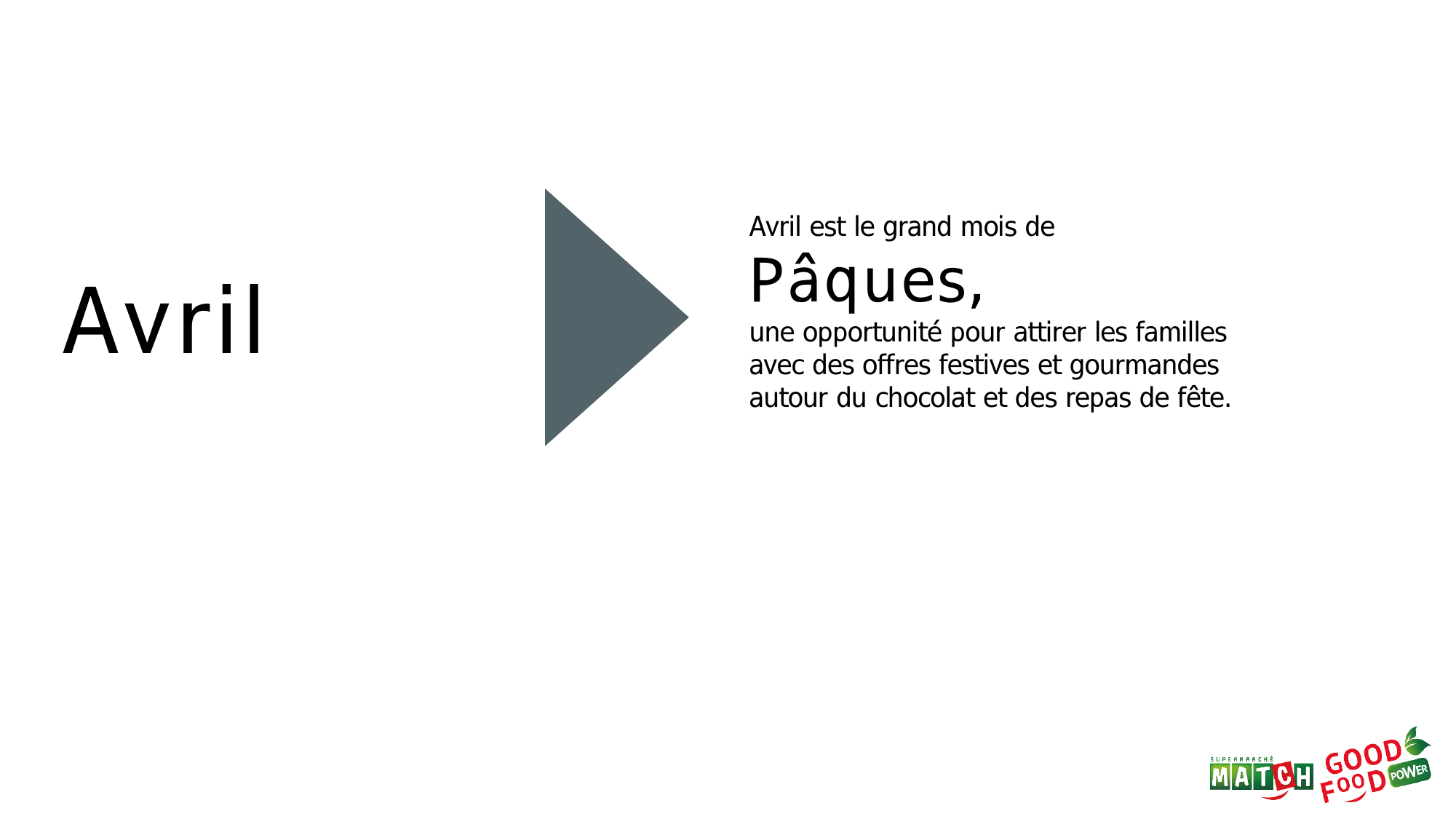

Avril est le grand mois de Pâques,
une opportunité pour attirer les familles avec des offres festives et gourmandes autour du chocolat et des repas de fête.

Avril